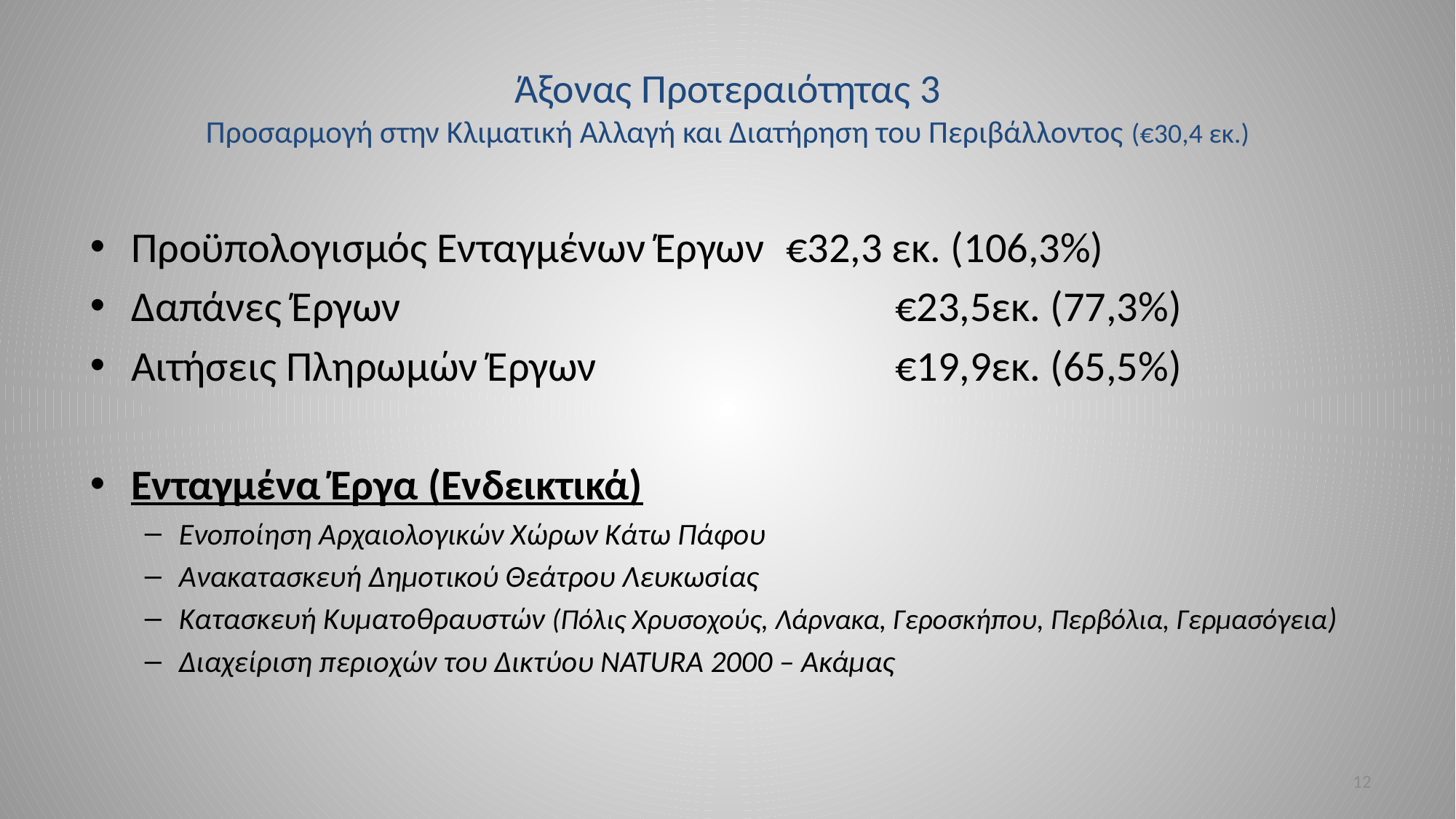

# Άξονας Προτεραιότητας 3 Προσαρμογή στην Κλιματική Αλλαγή και Διατήρηση του Περιβάλλοντος (€30,4 εκ.)
Προϋπολογισμός Ενταγμένων Έργων 	€32,3 εκ. (106,3%)
Δαπάνες Έργων				 	€23,5εκ. (77,3%)
Αιτήσεις Πληρωμών Έργων 			€19,9εκ. (65,5%)

Ενταγμένα Έργα (Ενδεικτικά)
Ενοποίηση Αρχαιολογικών Χώρων Κάτω Πάφου
Ανακατασκευή Δημοτικού Θεάτρου Λευκωσίας
Κατασκευή Κυματοθραυστών (Πόλις Χρυσοχούς, Λάρνακα, Γεροσκήπου, Περβόλια, Γερμασόγεια)
Διαχείριση περιοχών του Δικτύου NATURA 2000 – Ακάμας

12